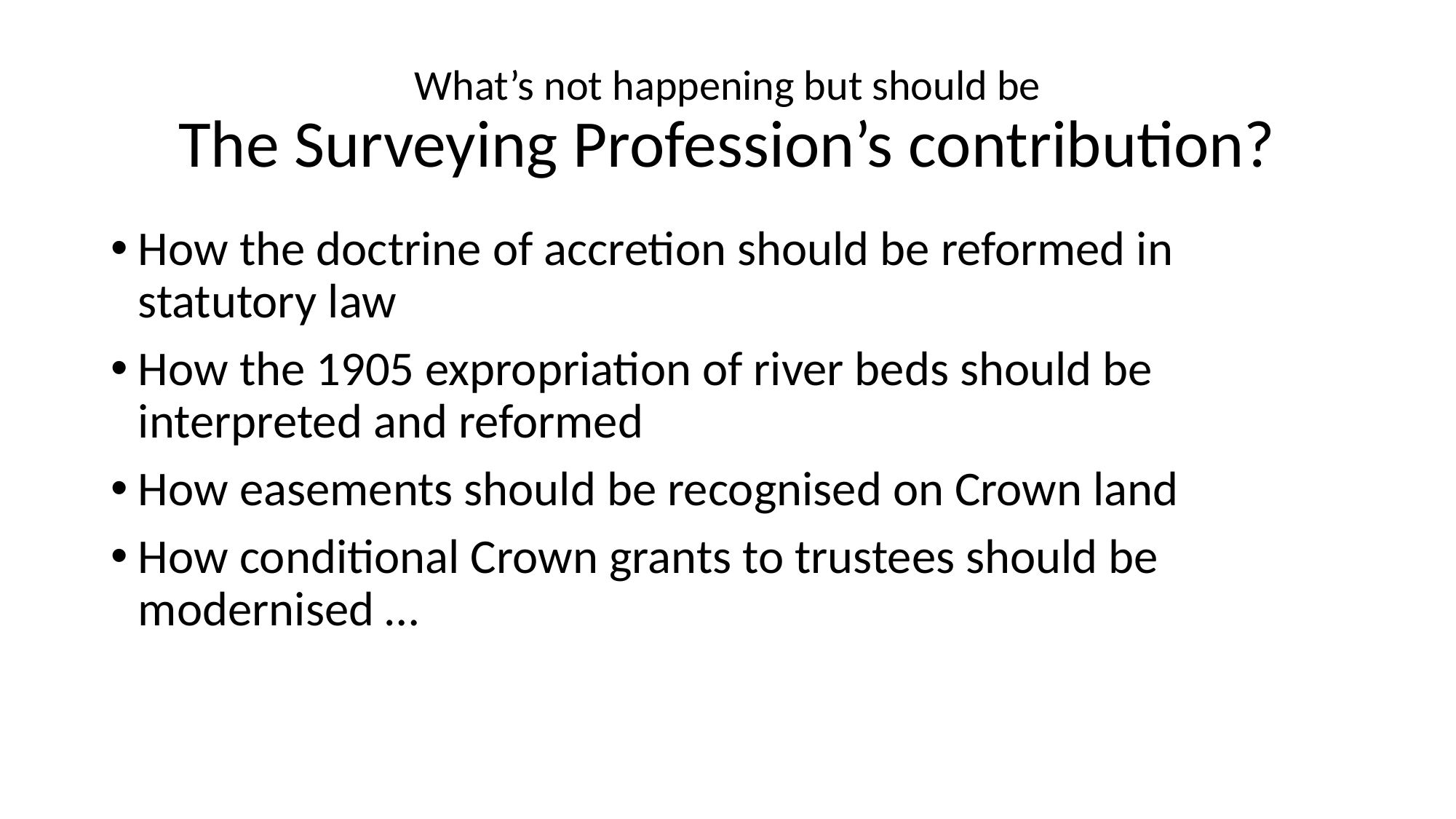

# What’s not happening but should be The Surveying Profession’s contribution?
How the doctrine of accretion should be reformed in statutory law
How the 1905 expropriation of river beds should be interpreted and reformed
How easements should be recognised on Crown land
How conditional Crown grants to trustees should be modernised …